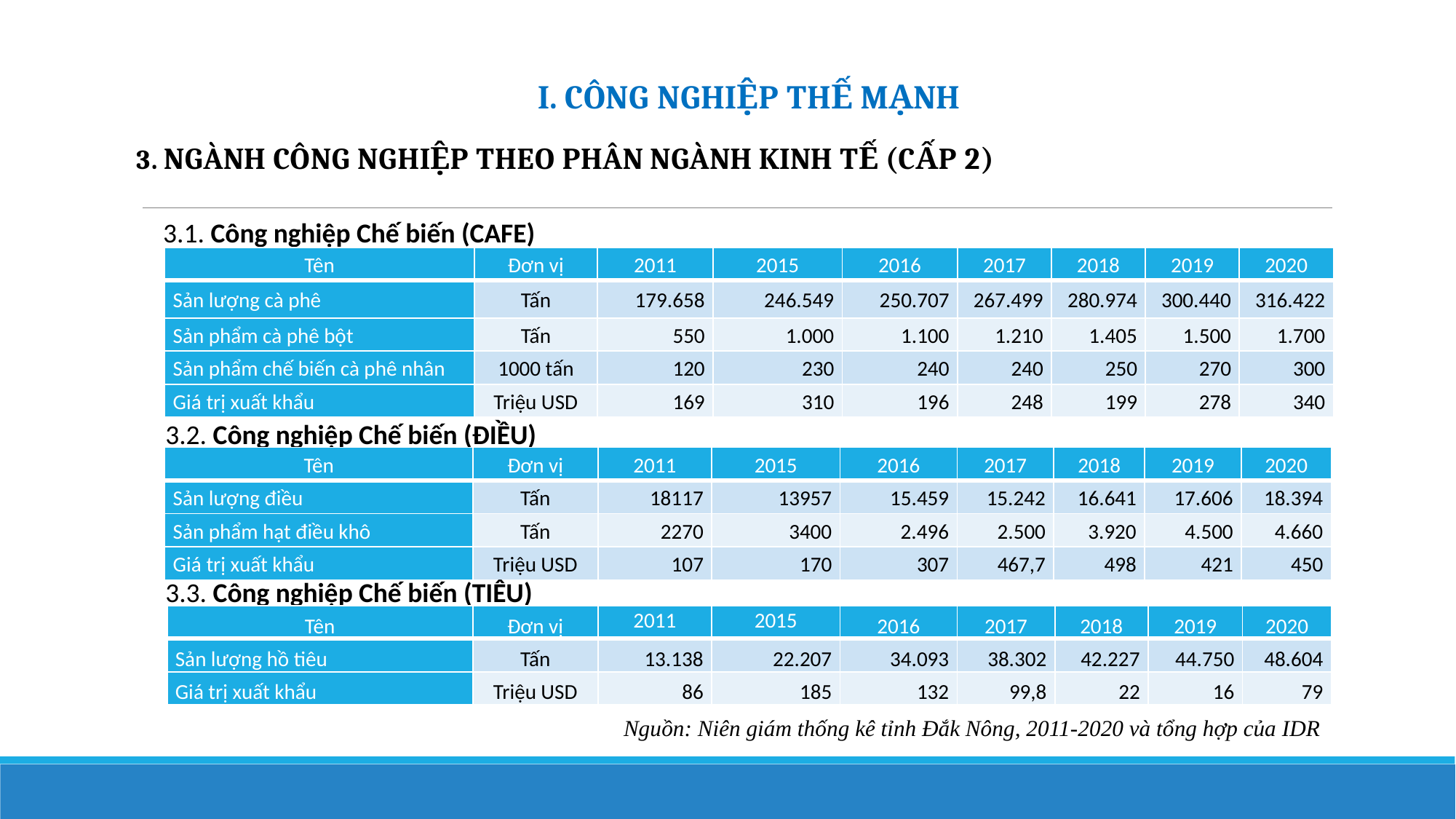

I. CÔNG NGHIỆP THẾ MẠNH
3. NGÀNH CÔNG NGHIỆP THEO PHÂN NGÀNH KINH TẾ (CẤP 2)
3.1. Công nghiệp Chế biến (CAFE)
| Tên | Đơn vị | 2011 | 2015 | 2016 | 2017 | 2018 | 2019 | 2020 |
| --- | --- | --- | --- | --- | --- | --- | --- | --- |
| Sản lượng cà phê | Tấn | 179.658 | 246.549 | 250.707 | 267.499 | 280.974 | 300.440 | 316.422 |
| Sản phẩm cà phê bột | Tấn | 550 | 1.000 | 1.100 | 1.210 | 1.405 | 1.500 | 1.700 |
| Sản phẩm chế biến cà phê nhân | 1000 tấn | 120 | 230 | 240 | 240 | 250 | 270 | 300 |
| Giá trị xuất khẩu | Triệu USD | 169 | 310 | 196 | 248 | 199 | 278 | 340 |
3.2. Công nghiệp Chế biến (ĐIỀU)
| Tên | Đơn vị | 2011 | 2015 | 2016 | 2017 | 2018 | 2019 | 2020 |
| --- | --- | --- | --- | --- | --- | --- | --- | --- |
| Sản lượng điều | Tấn | 18117 | 13957 | 15.459 | 15.242 | 16.641 | 17.606 | 18.394 |
| Sản phẩm hạt điều khô | Tấn | 2270 | 3400 | 2.496 | 2.500 | 3.920 | 4.500 | 4.660 |
| Giá trị xuất khẩu | Triệu USD | 107 | 170 | 307 | 467,7 | 498 | 421 | 450 |
3.3. Công nghiệp Chế biến (TIÊU)
| Tên | Đơn vị | 2011 | 2015 | 2016 | 2017 | 2018 | 2019 | 2020 |
| --- | --- | --- | --- | --- | --- | --- | --- | --- |
| Sản lượng hồ tiêu | Tấn | 13.138 | 22.207 | 34.093 | 38.302 | 42.227 | 44.750 | 48.604 |
| Giá trị xuất khẩu | Triệu USD | 86 | 185 | 132 | 99,8 | 22 | 16 | 79 |
Nguồn: Niên giám thống kê tỉnh Đắk Nông, 2011-2020 và tổng hợp của IDR